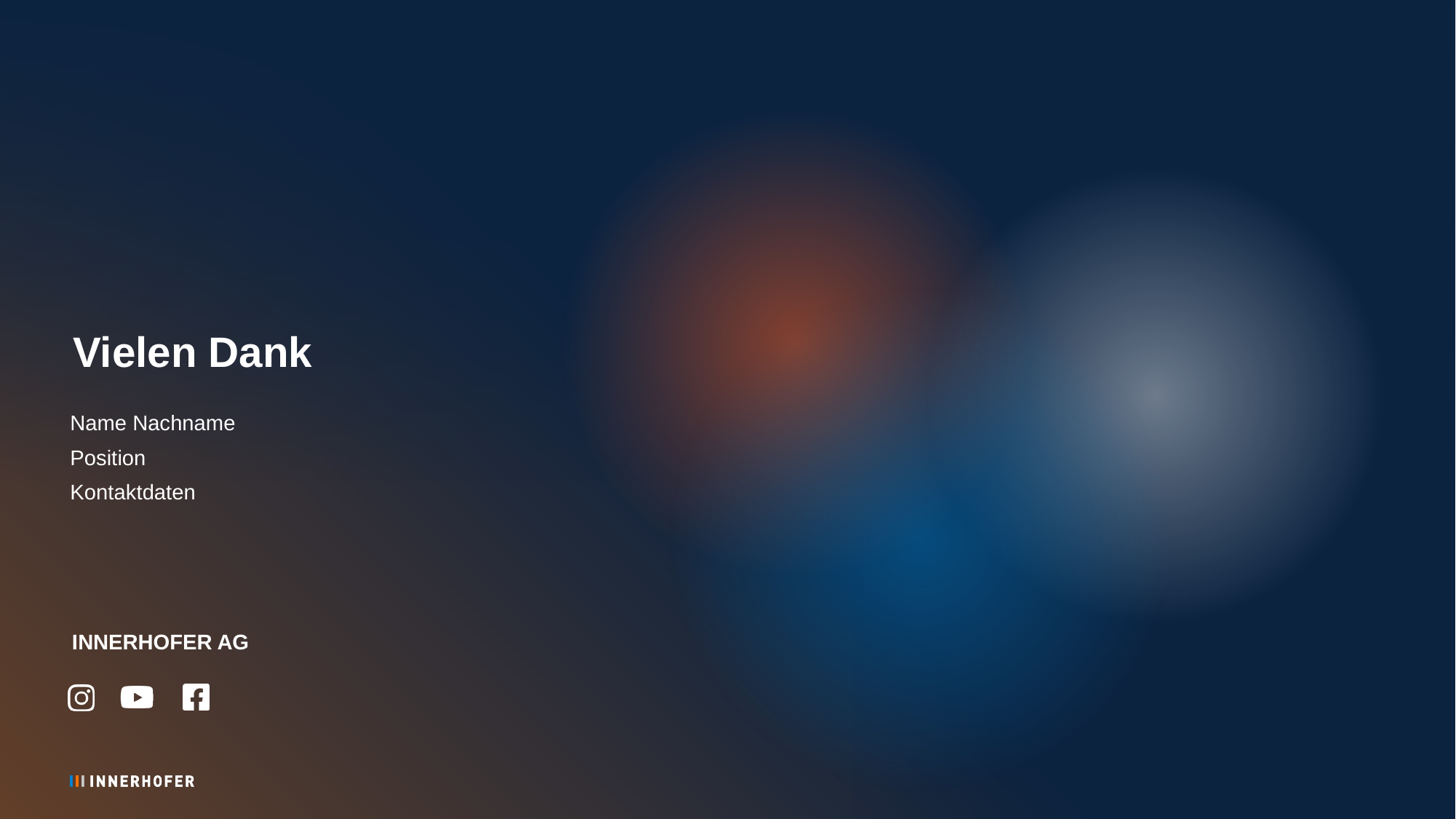

# Vielen Dank
Name Nachname
Position
Kontaktdaten